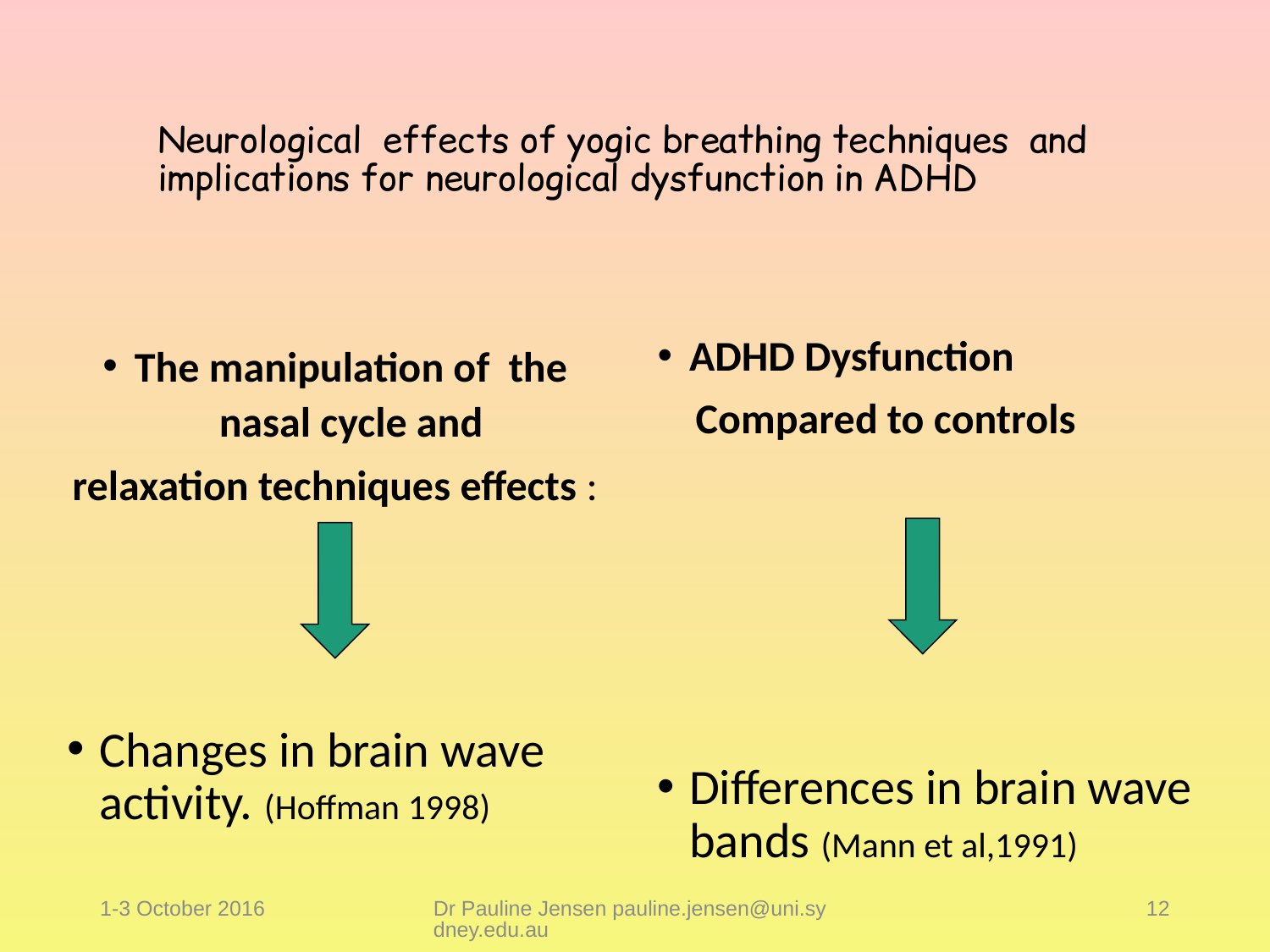

# Neurological  effects of yogic breathing techniques  and implications for neurological dysfunction in ADHD
The manipulation of  the nasal cycle and
relaxation techniques effects :

Changes in brain wave activity. (Hoffman 1998)

ADHD Dysfunction
    Compared to controls

Differences in brain wave bands (Mann et al,1991)

1-3 October 2016
Dr Pauline Jensen pauline.jensen@uni.sydney.edu.au
12